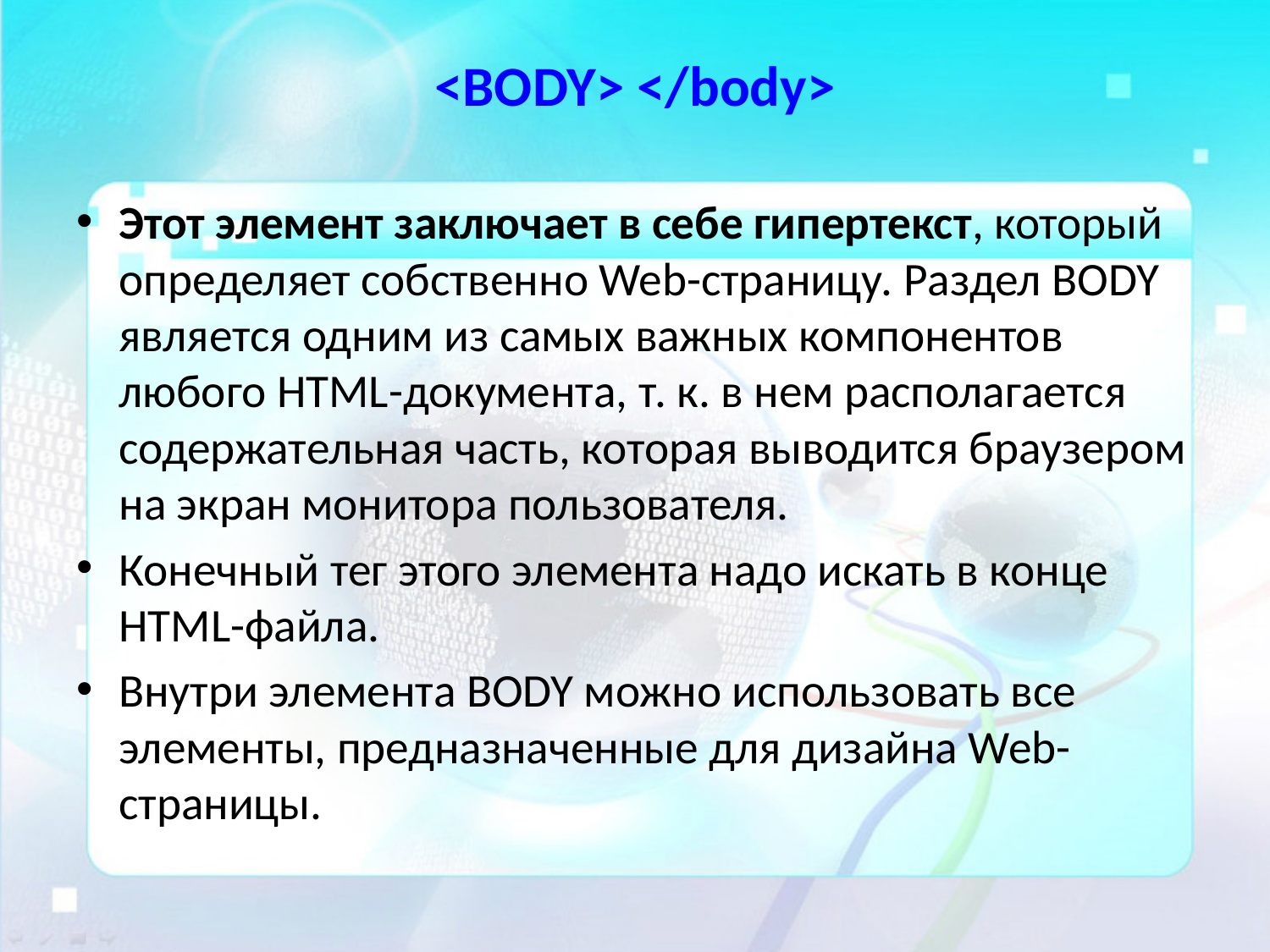

# <BODY> </body>
Этот элемент заключает в себе гипертекст, который определяет собственно Web-страницу. Раздел BODY является одним из самых важных компонентов любого HTML-документа, т. к. в нем располагается содержательная часть, которая выводится браузером на экран монитора пользователя.
Конечный тег этого элемента надо искать в конце HTML-файла.
Внутри элемента BODY можно использовать все элементы, предназначенные для дизайна Web-страницы.